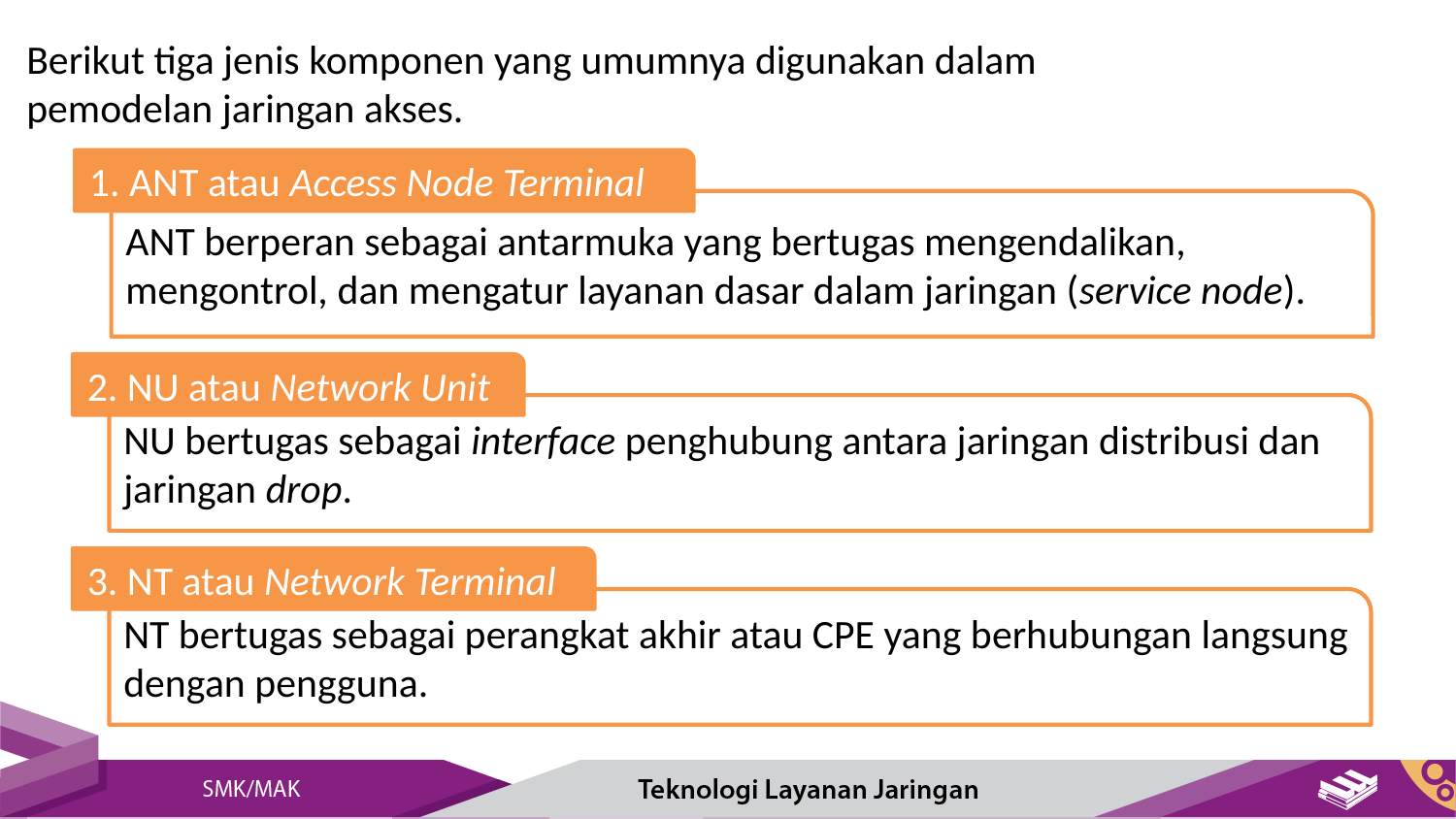

Berikut tiga jenis komponen yang umumnya digunakan dalam pemodelan jaringan akses.
1. ANT atau Access Node Terminal
ANT berperan sebagai antarmuka yang bertugas mengendalikan, mengontrol, dan mengatur layanan dasar dalam jaringan (service node).
2. NU atau Network Unit
NU bertugas sebagai interface penghubung antara jaringan distribusi dan jaringan drop.
3. NT atau Network Terminal
NT bertugas sebagai perangkat akhir atau CPE yang berhubungan langsung dengan pengguna.